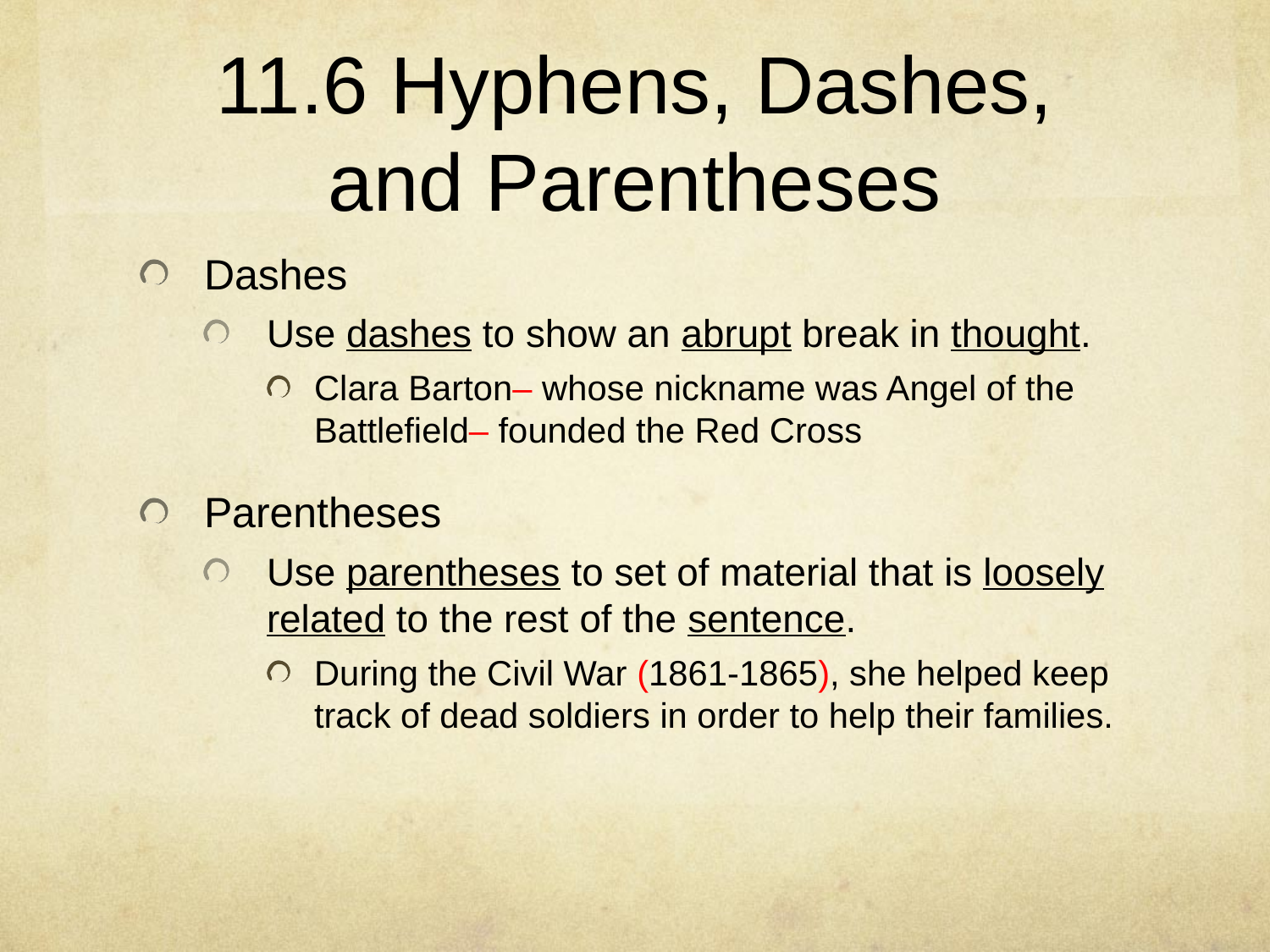

# 11.6 Hyphens, Dashes, and Parentheses
Dashes
Use dashes to show an abrupt break in thought.
Clara Barton– whose nickname was Angel of the Battlefield– founded the Red Cross
Parentheses
Use parentheses to set of material that is loosely related to the rest of the sentence.
During the Civil War (1861-1865), she helped keep track of dead soldiers in order to help their families.